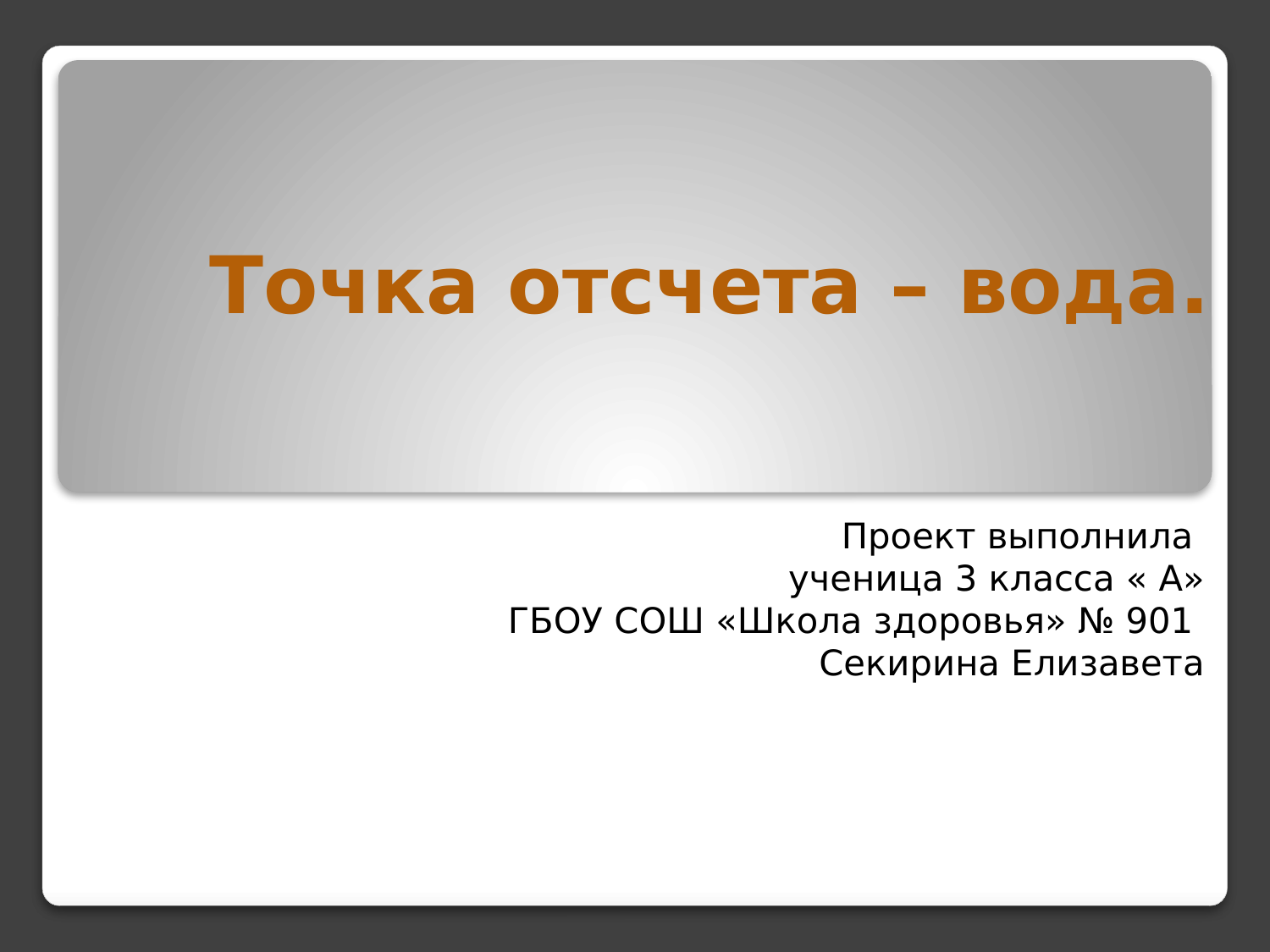

# Точка отсчета – вода.
Проект выполнила
ученица 3 класса « А»
ГБОУ СОШ «Школа здоровья» № 901
Секирина Елизавета